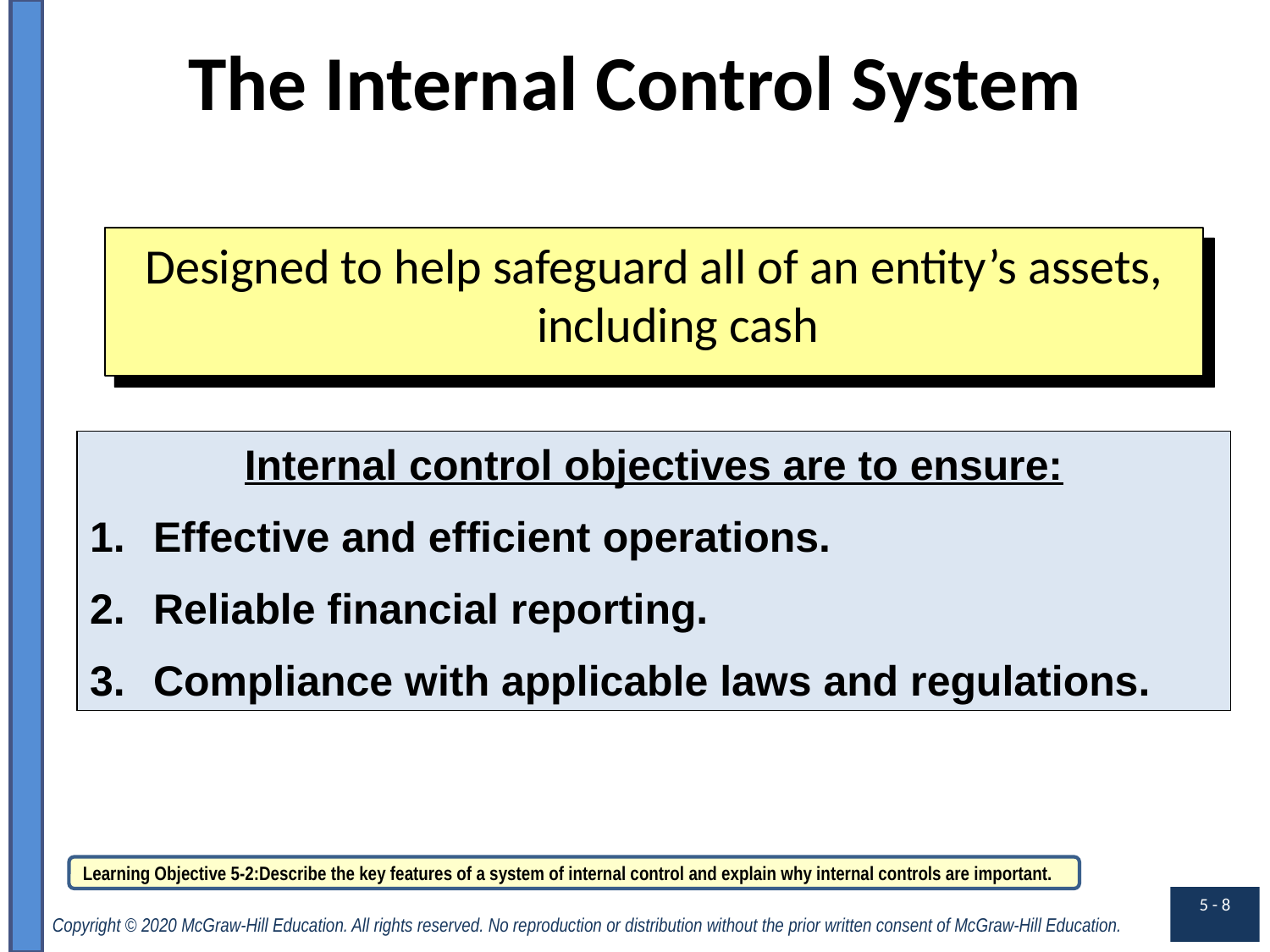

# The Internal Control System
Designed to help safeguard all of an entity’s assets, including cash
Internal control objectives are to ensure:
Effective and efficient operations.
Reliable financial reporting.
Compliance with applicable laws and regulations.
Learning Objective 5-2:Describe the key features of a system of internal control and explain why internal controls are important.